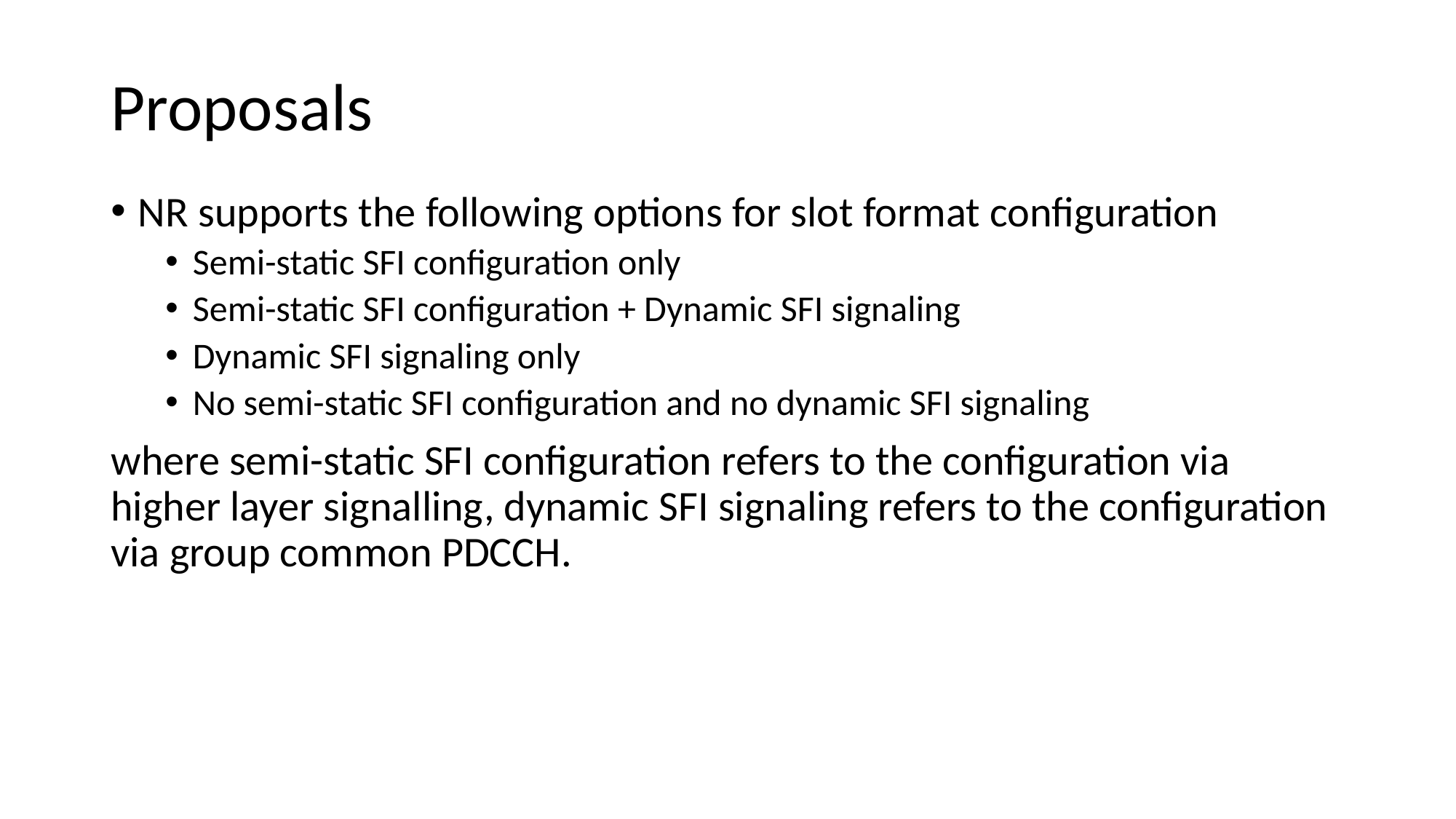

# Proposals
NR supports the following options for slot format configuration
Semi-static SFI configuration only
Semi-static SFI configuration + Dynamic SFI signaling
Dynamic SFI signaling only
No semi-static SFI configuration and no dynamic SFI signaling
where semi-static SFI configuration refers to the configuration via higher layer signalling, dynamic SFI signaling refers to the configuration via group common PDCCH.